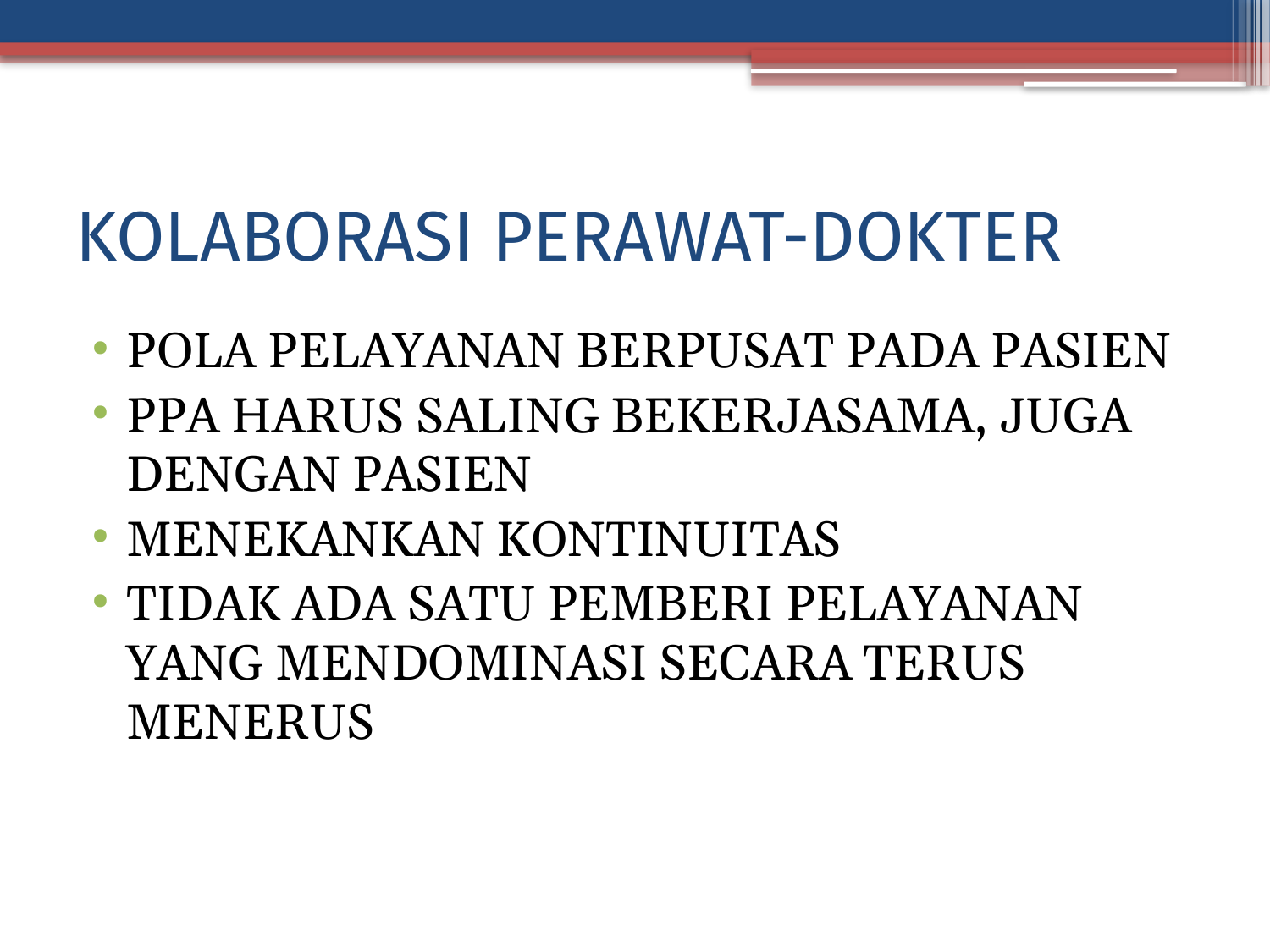

# KOLABORASI PERAWAT-DOKTER
POLA PELAYANAN BERPUSAT PADA PASIEN
PPA HARUS SALING BEKERJASAMA, JUGA DENGAN PASIEN
MENEKANKAN KONTINUITAS
TIDAK ADA SATU PEMBERI PELAYANAN YANG MENDOMINASI SECARA TERUS MENERUS